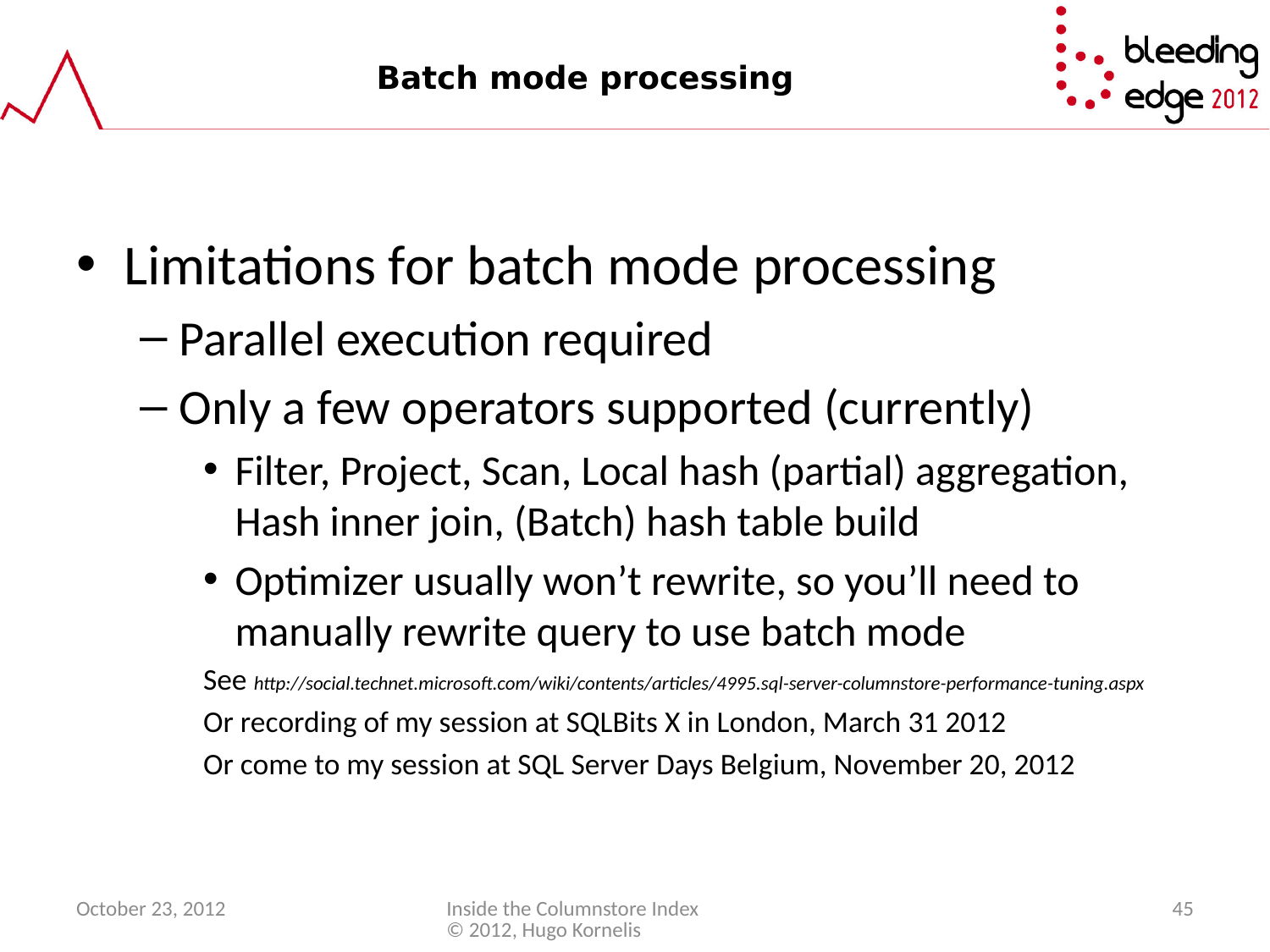

# Batch mode processing
Limitations for batch mode processing
Parallel execution required
Only a few operators supported (currently)
Filter, Project, Scan, Local hash (partial) aggregation, Hash inner join, (Batch) hash table build
Optimizer usually won’t rewrite, so you’ll need to manually rewrite query to use batch mode
See http://social.technet.microsoft.com/wiki/contents/articles/4995.sql-server-columnstore-performance-tuning.aspx
Or recording of my session at SQLBits X in London, March 31 2012
Or come to my session at SQL Server Days Belgium, November 20, 2012

October 23, 2012
Inside the Columnstore Index                       © 2012, Hugo Kornelis
45